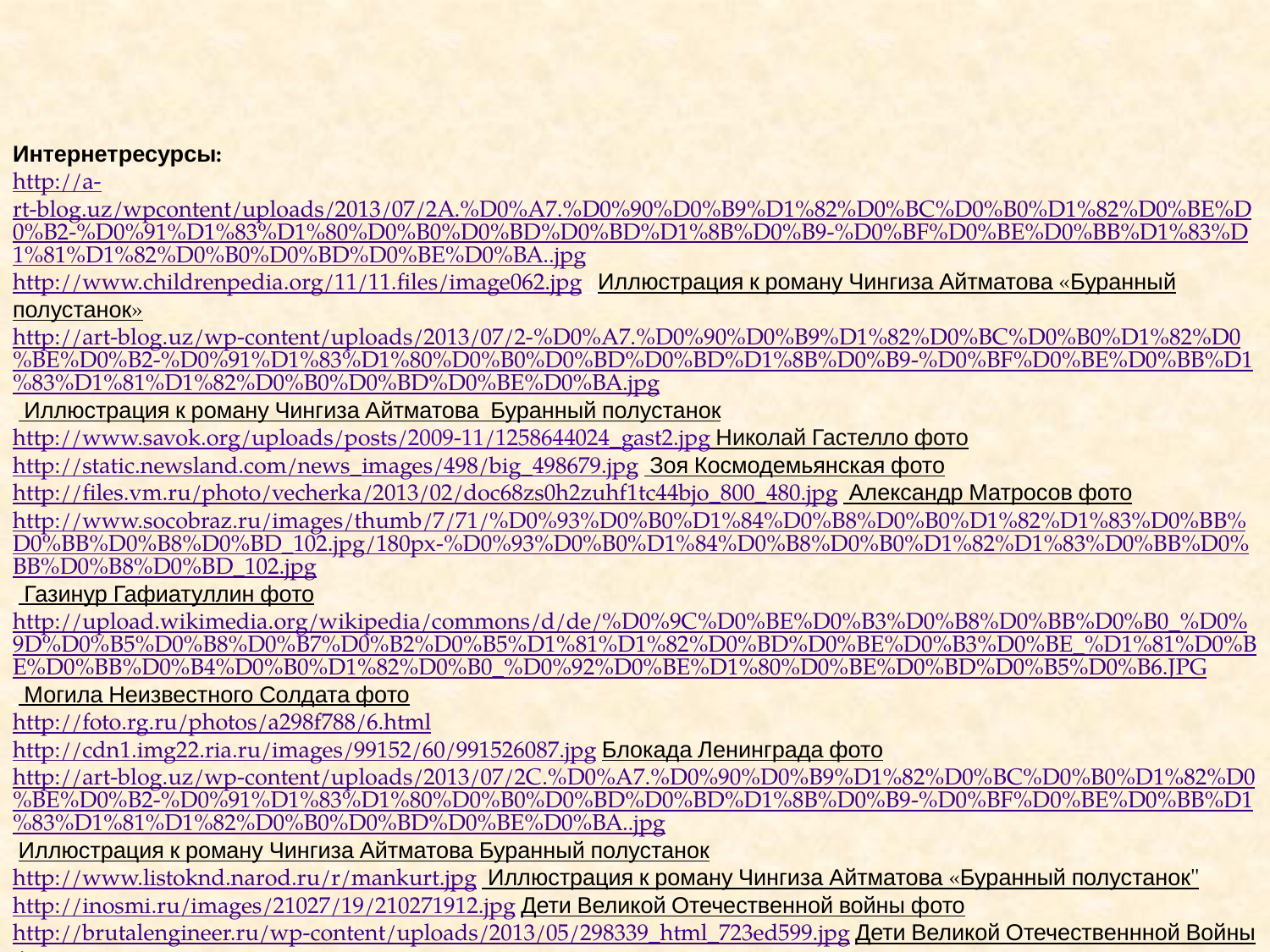

Интернетресурсы:
http://a-rt-blog.uz/wpcontent/uploads/2013/07/2A.%D0%A7.%D0%90%D0%B9%D1%82%D0%BC%D0%B0%D1%82%D0%BE%D0%B2-%D0%91%D1%83%D1%80%D0%B0%D0%BD%D0%BD%D1%8B%D0%B9-%D0%BF%D0%BE%D0%BB%D1%83%D1%81%D1%82%D0%B0%D0%BD%D0%BE%D0%BA..jpg
http://www.childrenpedia.org/11/11.files/image062.jpg (Иллюстрация к роману Чингиза Айтматова «Буранный полустанок»
http://art-blog.uz/wp-content/uploads/2013/07/2-%D0%A7.%D0%90%D0%B9%D1%82%D0%BC%D0%B0%D1%82%D0%BE%D0%B2-%D0%91%D1%83%D1%80%D0%B0%D0%BD%D0%BD%D1%8B%D0%B9-%D0%BF%D0%BE%D0%BB%D1%83%D1%81%D1%82%D0%B0%D0%BD%D0%BE%D0%BA.jpg  Иллюстрация к роману Чингиза Айтматова  Буранный полустанок
http://www.savok.org/uploads/posts/2009-11/1258644024_gast2.jpg Николай Гастелло фото
http://static.newsland.com/news_images/498/big_498679.jpg  Зоя Космодемьянская фото
http://files.vm.ru/photo/vecherka/2013/02/doc68zs0h2zuhf1tc44bjo_800_480.jpg  Александр Матросов фото
http://www.socobraz.ru/images/thumb/7/71/%D0%93%D0%B0%D1%84%D0%B8%D0%B0%D1%82%D1%83%D0%BB%D0%BB%D0%B8%D0%BD_102.jpg/180px-%D0%93%D0%B0%D1%84%D0%B8%D0%B0%D1%82%D1%83%D0%BB%D0%BB%D0%B8%D0%BD_102.jpg  Газинур Гафиатуллин фото
http://upload.wikimedia.org/wikipedia/commons/d/de/%D0%9C%D0%BE%D0%B3%D0%B8%D0%BB%D0%B0_%D0%9D%D0%B5%D0%B8%D0%B7%D0%B2%D0%B5%D1%81%D1%82%D0%BD%D0%BE%D0%B3%D0%BE_%D1%81%D0%BE%D0%BB%D0%B4%D0%B0%D1%82%D0%B0_%D0%92%D0%BE%D1%80%D0%BE%D0%BD%D0%B5%D0%B6.JPG  Могила Неизвестного Солдата фото
http://foto.rg.ru/photos/a298f788/6.html
http://cdn1.img22.ria.ru/images/99152/60/991526087.jpg Блокада Ленинграда фото
http://art-blog.uz/wp-content/uploads/2013/07/2C.%D0%A7.%D0%90%D0%B9%D1%82%D0%BC%D0%B0%D1%82%D0%BE%D0%B2-%D0%91%D1%83%D1%80%D0%B0%D0%BD%D0%BD%D1%8B%D0%B9-%D0%BF%D0%BE%D0%BB%D1%83%D1%81%D1%82%D0%B0%D0%BD%D0%BE%D0%BA..jpg Иллюстрация к роману Чингиза Айтматова Буранный полустанок
http://www.listoknd.narod.ru/r/mankurt.jpg  Иллюстрация к роману Чингиза Айтматова «Буранный полустанок"
http://inosmi.ru/images/21027/19/210271912.jpg Дети Великой Отечественной войны фото
http://brutalengineer.ru/wp-content/uploads/2013/05/298339_html_723ed599.jpg Дети Великой Отечественнной Войны фото
http://www.togdazine.ru/wp-content/uploads/2012/05/salut2.jpg День Победы фото
http://www.stihi.ru/pics/2013/05/07/3135.jpg День Победы фото